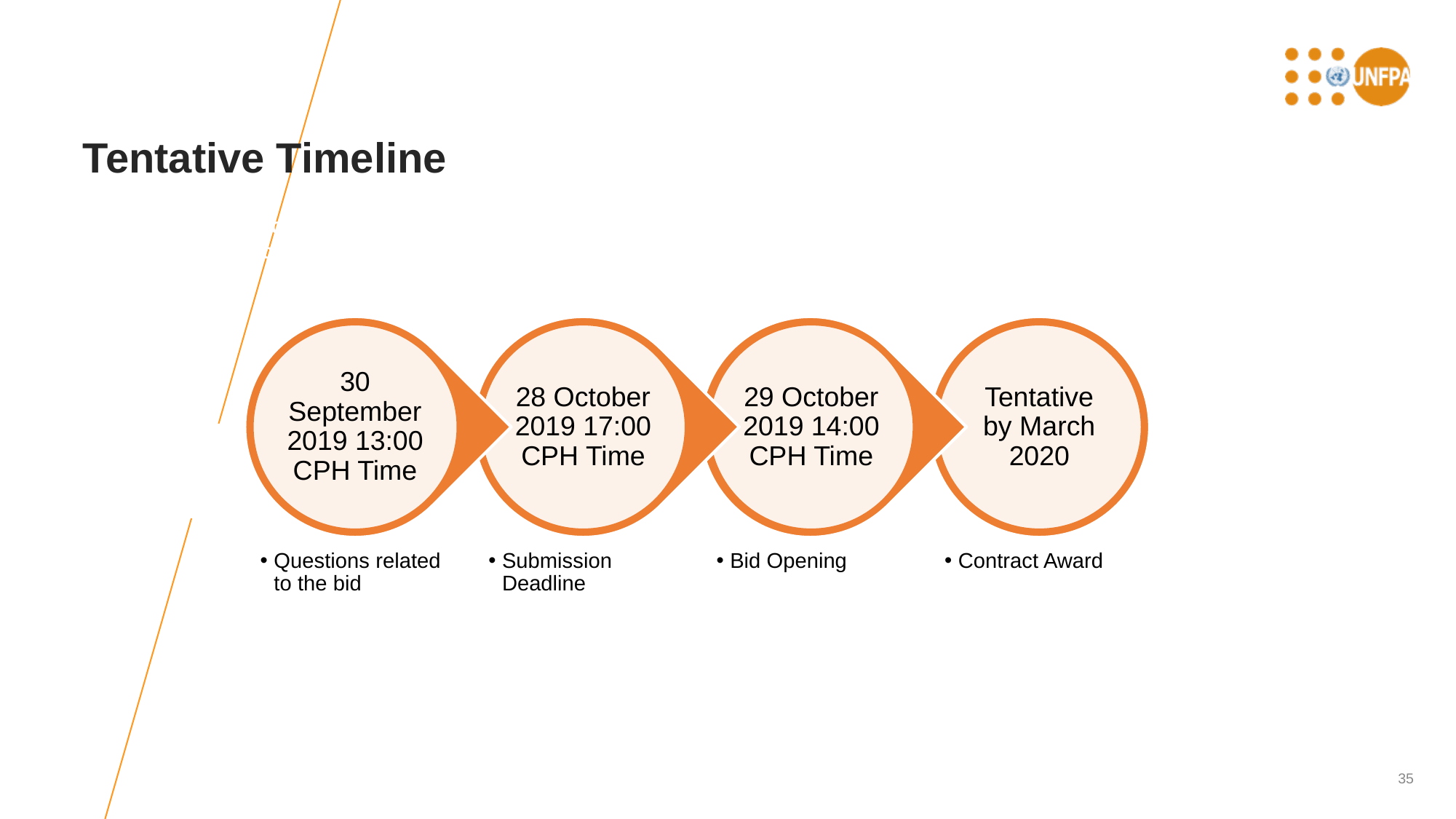

# Tentative Timeline
Tentative by March 2020
Contract Award
29 October 2019 14:00 CPH Time
Bid Opening
28 October 2019 17:00 CPH Time
Submission Deadline
30 September 2019 13:00 CPH Time
Questions related to the bid
The technical bids will only be evaluated if the bidder is considered qualified through the supplier qualification
Compliance with Specifications and other requirements

Compliance with Certification Requirements

Other requirements, as outlined in the RFP

Sample evaluation as per manufacturers’ specifications and - in addition - as per selected ISO standard
Evaluation steps
35